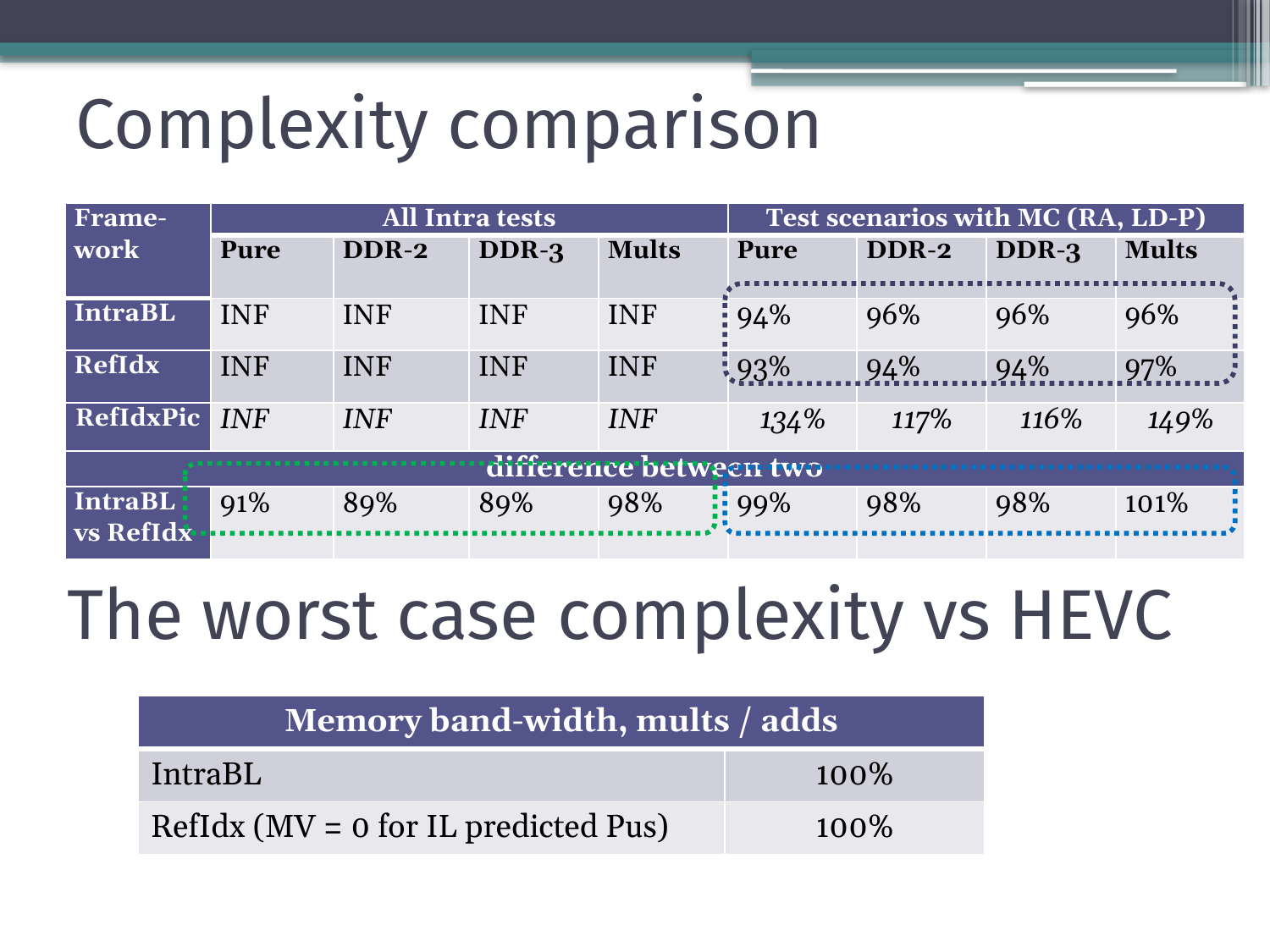

# Complexity comparison
| Frame-work | All Intra tests |  |  |  | Test scenarios with MC (RA, LD-P) |  |  |  |
| --- | --- | --- | --- | --- | --- | --- | --- | --- |
|  | Pure | DDR-2 | DDR-3 | Mults | Pure | DDR-2 | DDR-3 | Mults |
| IntraBL | INF | INF | INF | INF | 94% | 96% | 96% | 96% |
| RefIdx | INF | INF | INF | INF | 93% | 94% | 94% | 97% |
| RefIdxPic | INF | INF | INF | INF | 134% | 117% | 116% | 149% |
| difference between two |  |  |  |  |  |  |  |  |
| IntraBL vs RefIdx | 91% | 89% | 89% | 98% | 99% | 98% | 98% | 101% |

The worst case complexity vs HEVC
| Memory band-width, mults / adds |  |
| --- | --- |
| IntraBL | 100% |
| RefIdx (MV = 0 for IL predicted Pus) | 100% |